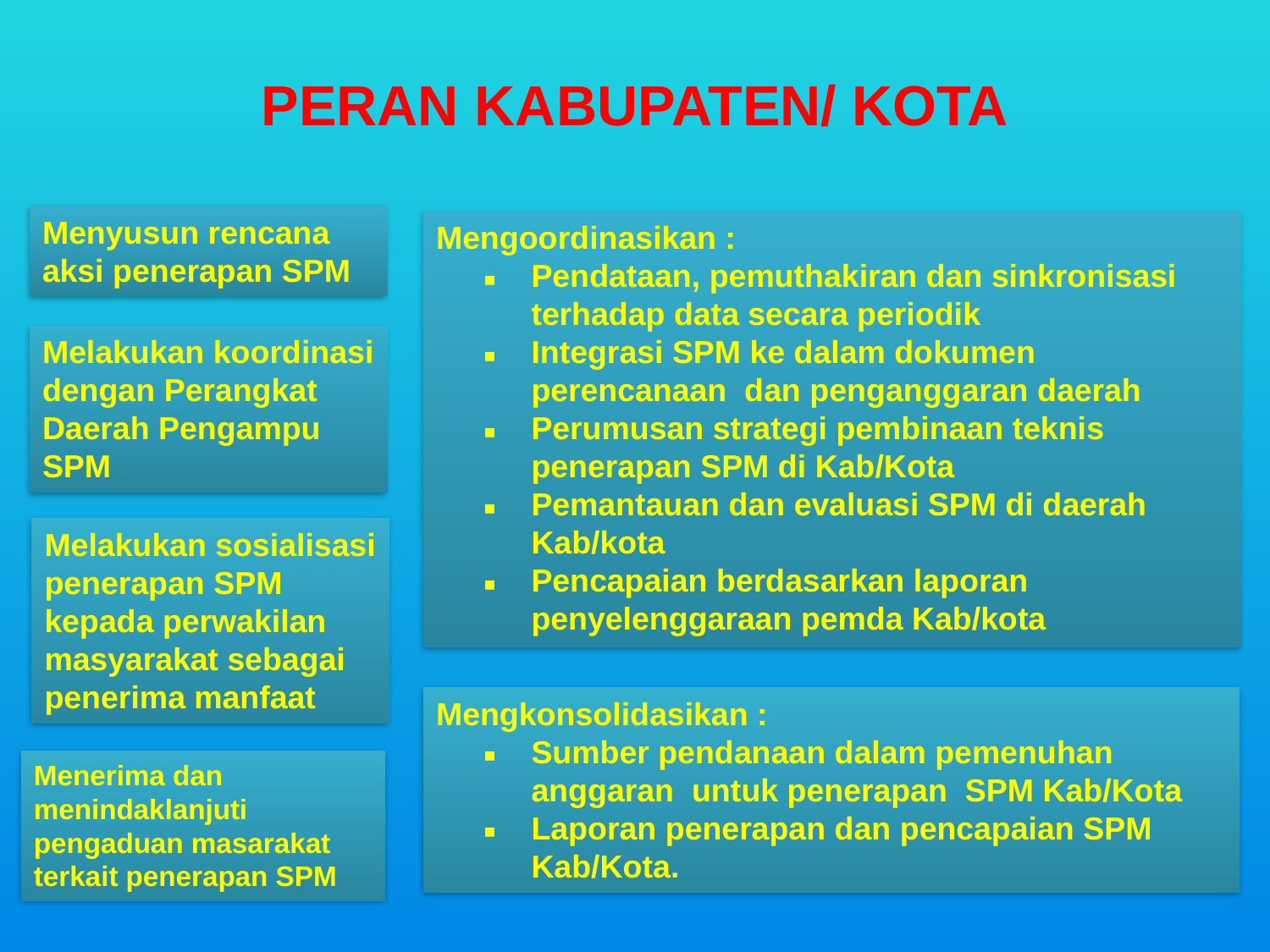

PERAN KABUPATEN/ KOTA
Menyusun rencana aksi penerapan SPM
Mengoordinasikan :
Pendataan, pemuthakiran dan sinkronisasi terhadap data secara periodik
Integrasi SPM ke dalam dokumen perencanaan  dan penganggaran daerah
Perumusan strategi pembinaan teknis penerapan SPM di Kab/Kota
Pemantauan dan evaluasi SPM di daerah Kab/kota
Pencapaian berdasarkan laporan penyelenggaraan pemda Kab/kota
Melakukan koordinasi dengan Perangkat Daerah Pengampu SPM
Melakukan sosialisasi penerapan SPM kepada perwakilan masyarakat sebagai penerima manfaat
Mengkonsolidasikan :
Sumber pendanaan dalam pemenuhan anggaran  untuk penerapan  SPM Kab/Kota
Laporan penerapan dan pencapaian SPM  Kab/Kota.
Menerima dan menindaklanjuti pengaduan masarakat terkait penerapan SPM